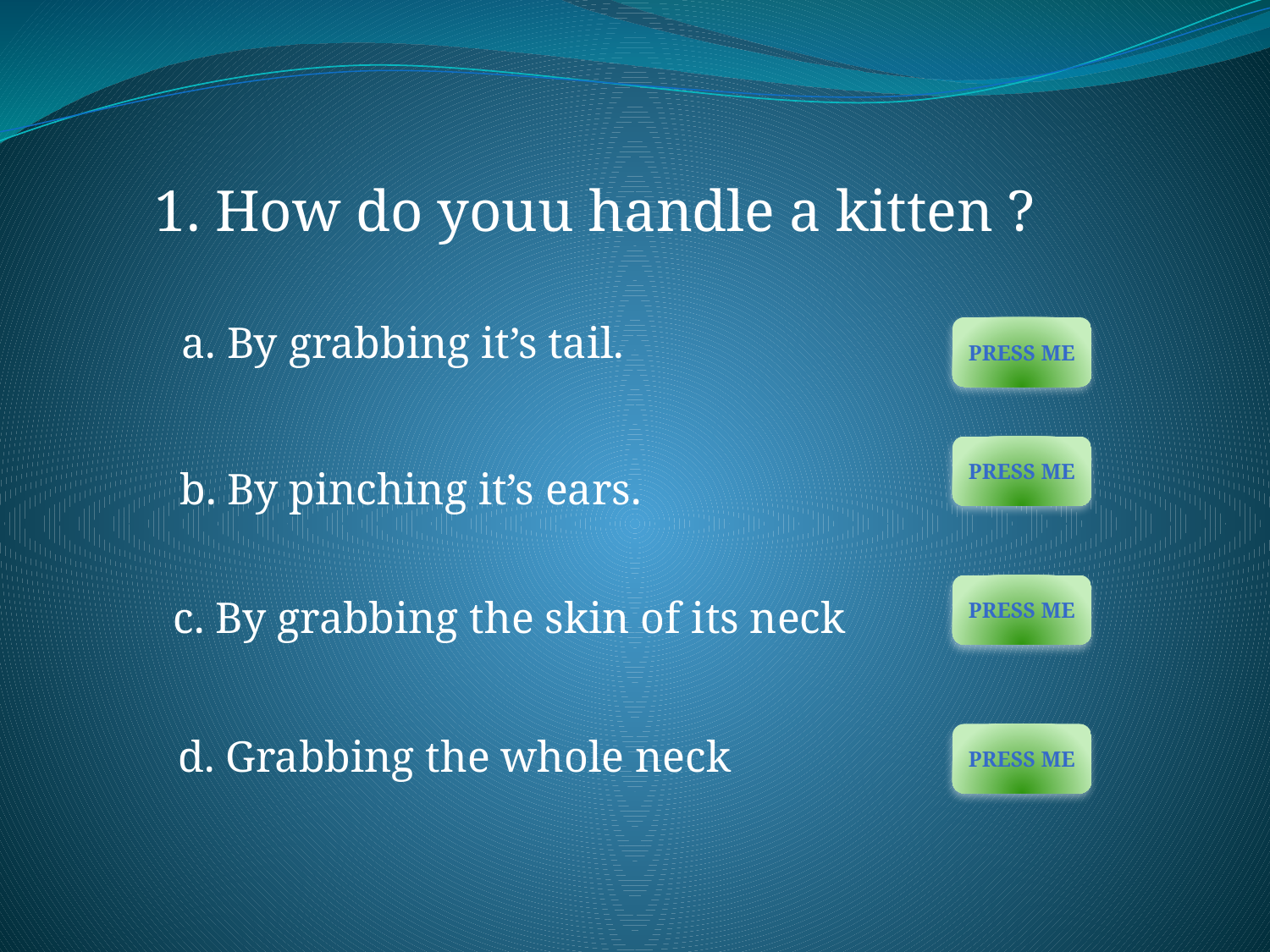

1. How do youu handle a kitten ?
a. By grabbing it’s tail.
Press Me
Press Me
b. By pinching it’s ears.
Press Me
c. By grabbing the skin of its neck
d. Grabbing the whole neck
Press Me